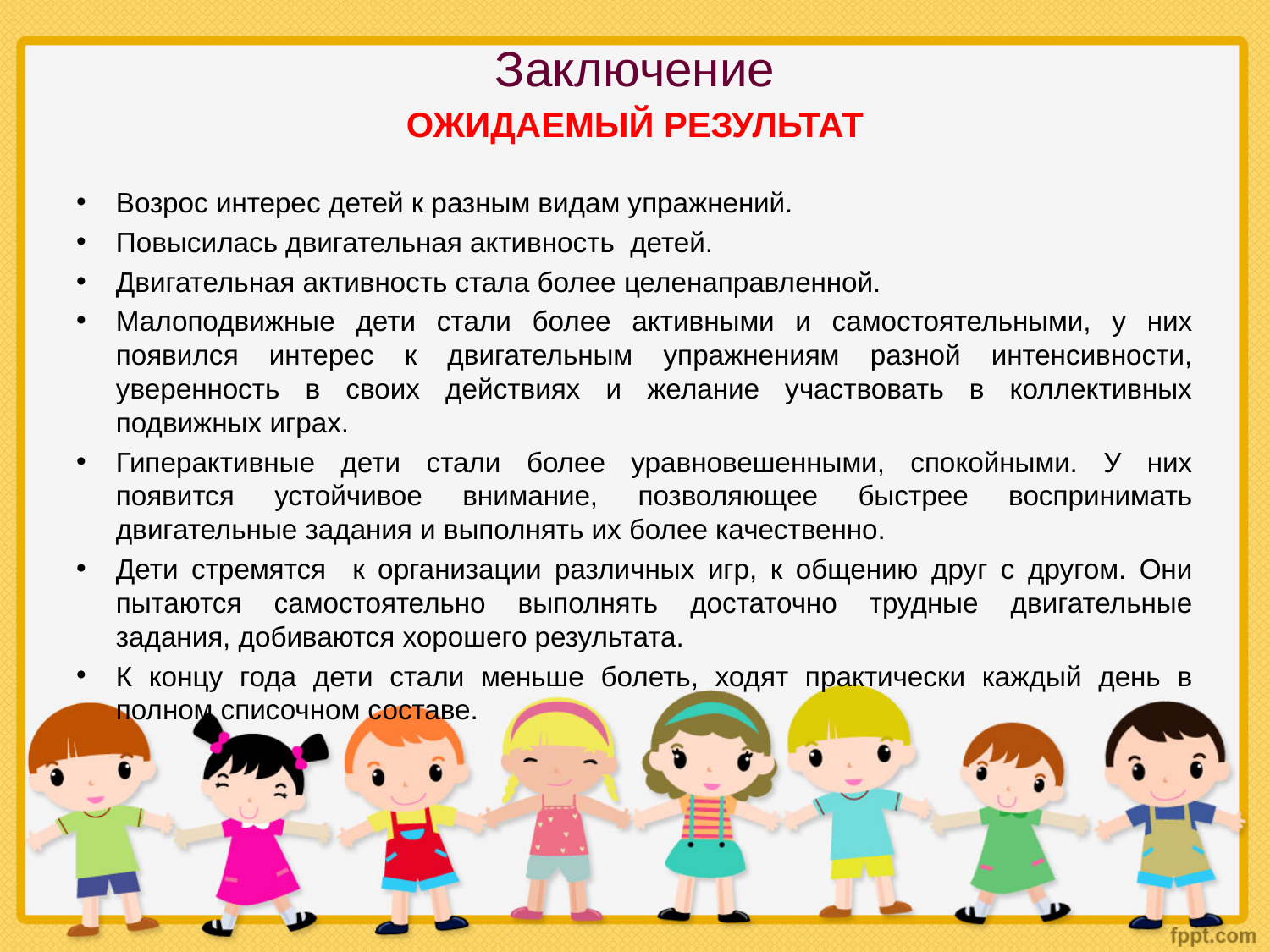

# Заключение

ОЖИДАЕМЫЙ РЕЗУЛЬТАТ

Возрос интерес детей к разным видам упражнений.
Повысилась двигательная активность  детей.
Двигательная активность стала более целенаправленной.
Малоподвижные дети стали более активными и самостоятельными, у них появился интерес к двигательным упражнениям разной интенсивности, уверенность в своих действиях и желание участвовать в коллективных подвижных играх.
Гиперактивные дети стали более уравновешенными, спокойными. У них появится устойчивое внимание, позволяющее быстрее воспринимать двигательные задания и выполнять их более качественно.
Дети стремятся  к организации различных игр, к общению друг с другом. Они пытаются самостоятельно выполнять достаточно трудные двигательные задания, добиваются хорошего результата.
К концу года дети стали меньше болеть, ходят практически каждый день в полном списочном составе.